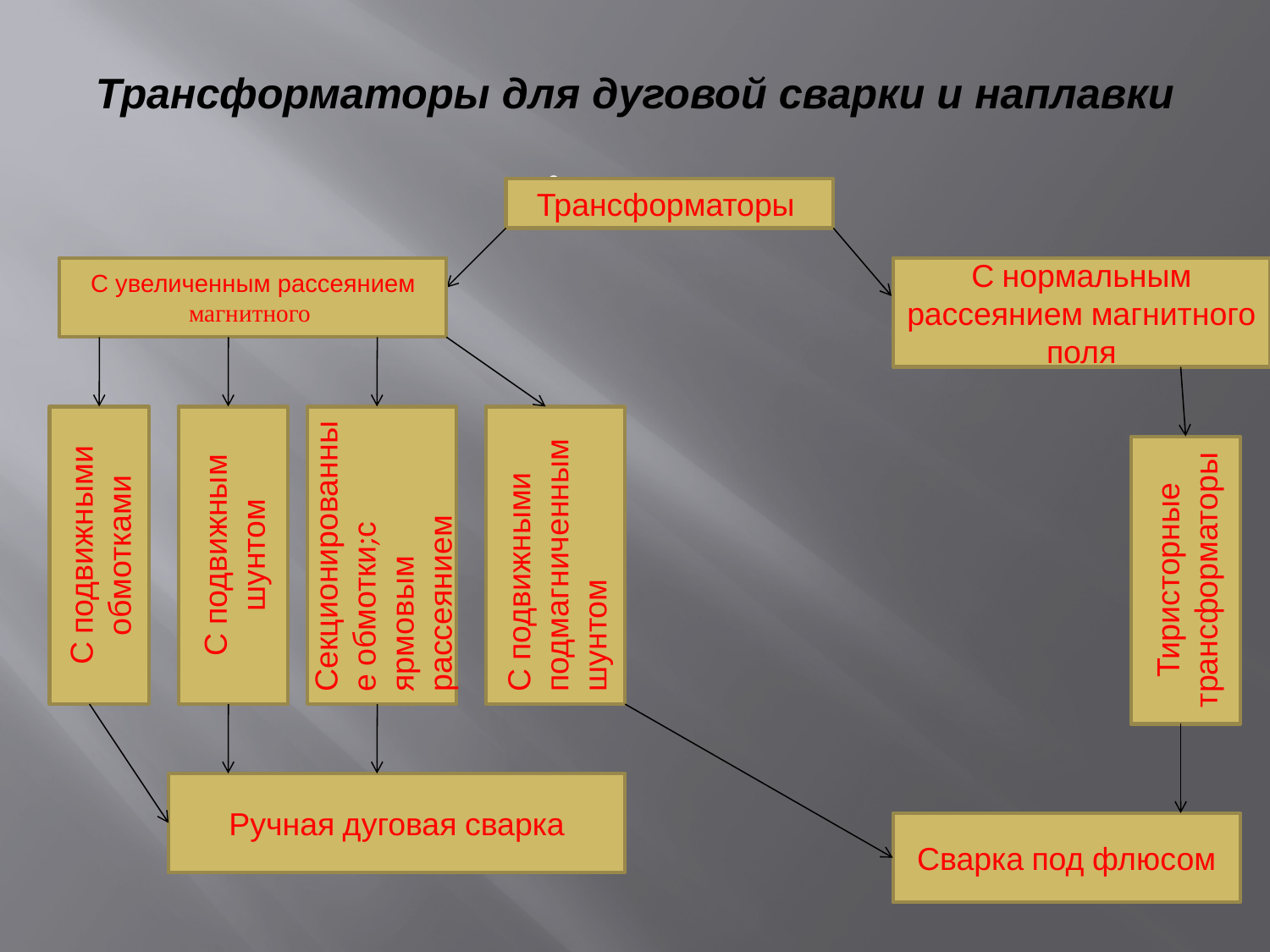

# Трансформаторы для дуговой сварки и наплавки

Трансформаторы
С увеличенным рассеянием
магнитного
С нормальным рассеянием магнитного поля
С подвижными обмотками
С подвижным шунтом
Секционированные обмотки;с ярмовым рассеянием
С подвижными  подмагниченным шунтом
Тиристорные трансформаторы
Ручная дуговая сварка
Сварка под флюсом